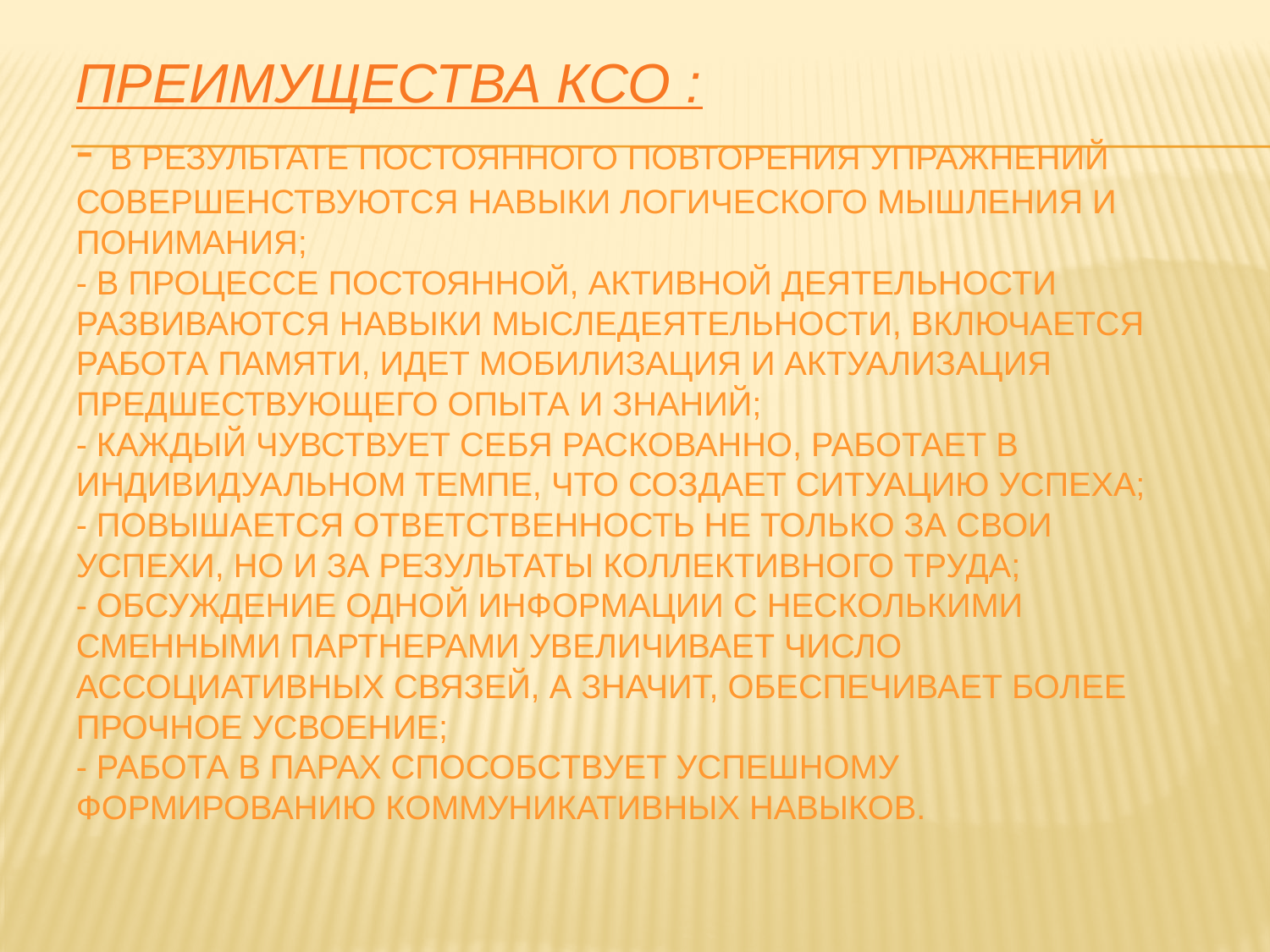

# Преимущества КСО : - в результате постоянного повторения упражнений совершенствуются навыки логического мышления и понимания; - в процессе постоянной, активной деятельности развиваются навыки мыследеятельности, включается работа памяти, идет мобилизация и актуализация предшествующего опыта и знаний; - каждый чувствует себя раскованно, работает в индивидуальном темпе, что создает ситуацию успеха; - повышается ответственность не только за свои успехи, но и за результаты коллективного труда; - обсуждение одной информации с несколькими сменными партнерами увеличивает число ассоциативных связей, а значит, обеспечивает более прочное усвоение; - работа в парах способствует успешному формированию коммуникативных навыков.